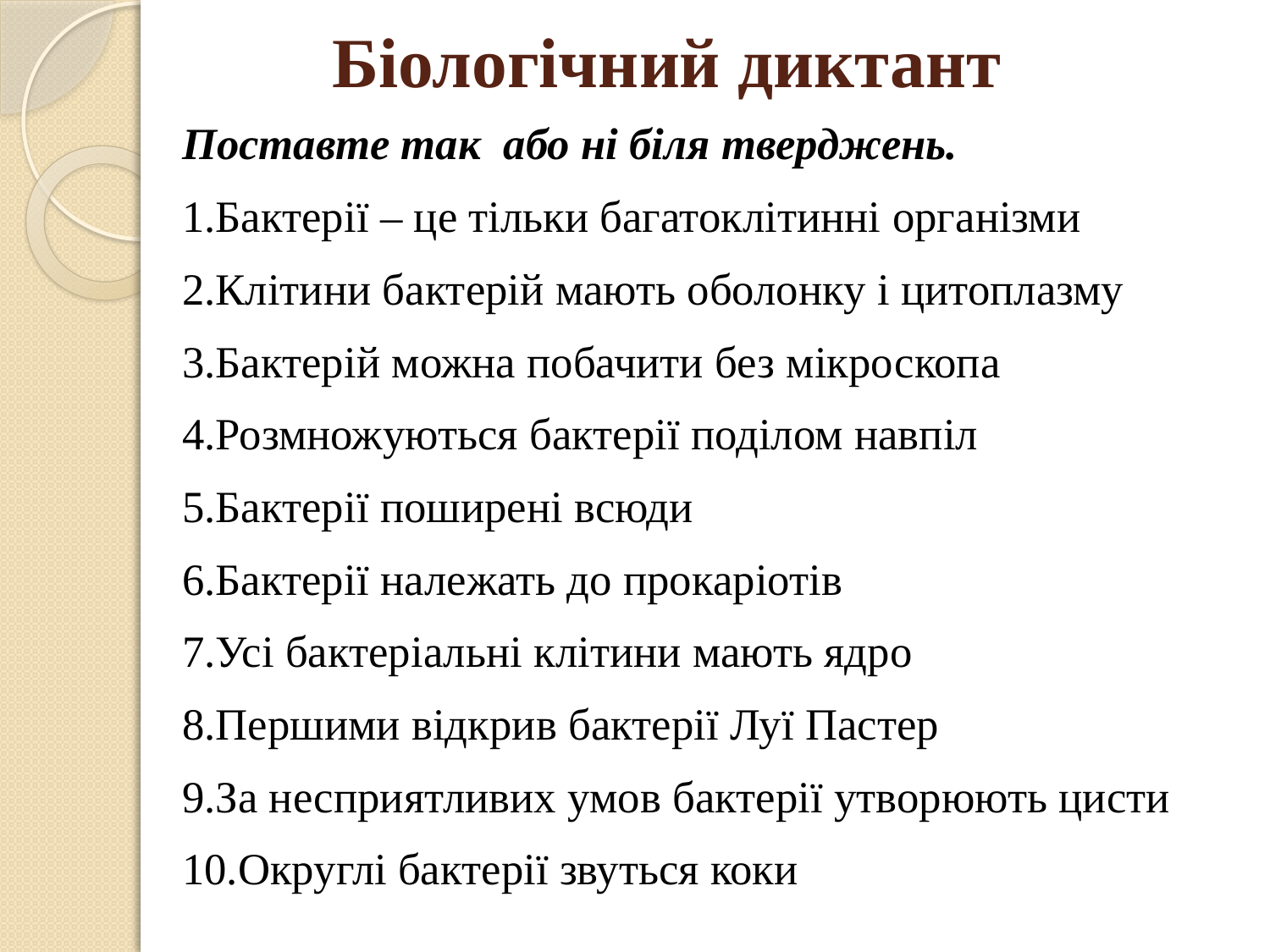

# Біологічний диктант
Поставте так  або ні біля тверджень.
1.Бактерії – це тільки багатоклітинні організми
2.Клітини бактерій мають оболонку і цитоплазму
3.Бактерій можна побачити без мікроскопа
4.Розмножуються бактерії поділом навпіл
5.Бактерії поширені всюди
6.Бактерії належать до прокаріотів
7.Усі бактеріальні клітини мають ядро
8.Першими відкрив бактерії Луї Пастер
9.За несприятливих умов бактерії утворюють цисти
10.Округлі бактерії звуться коки